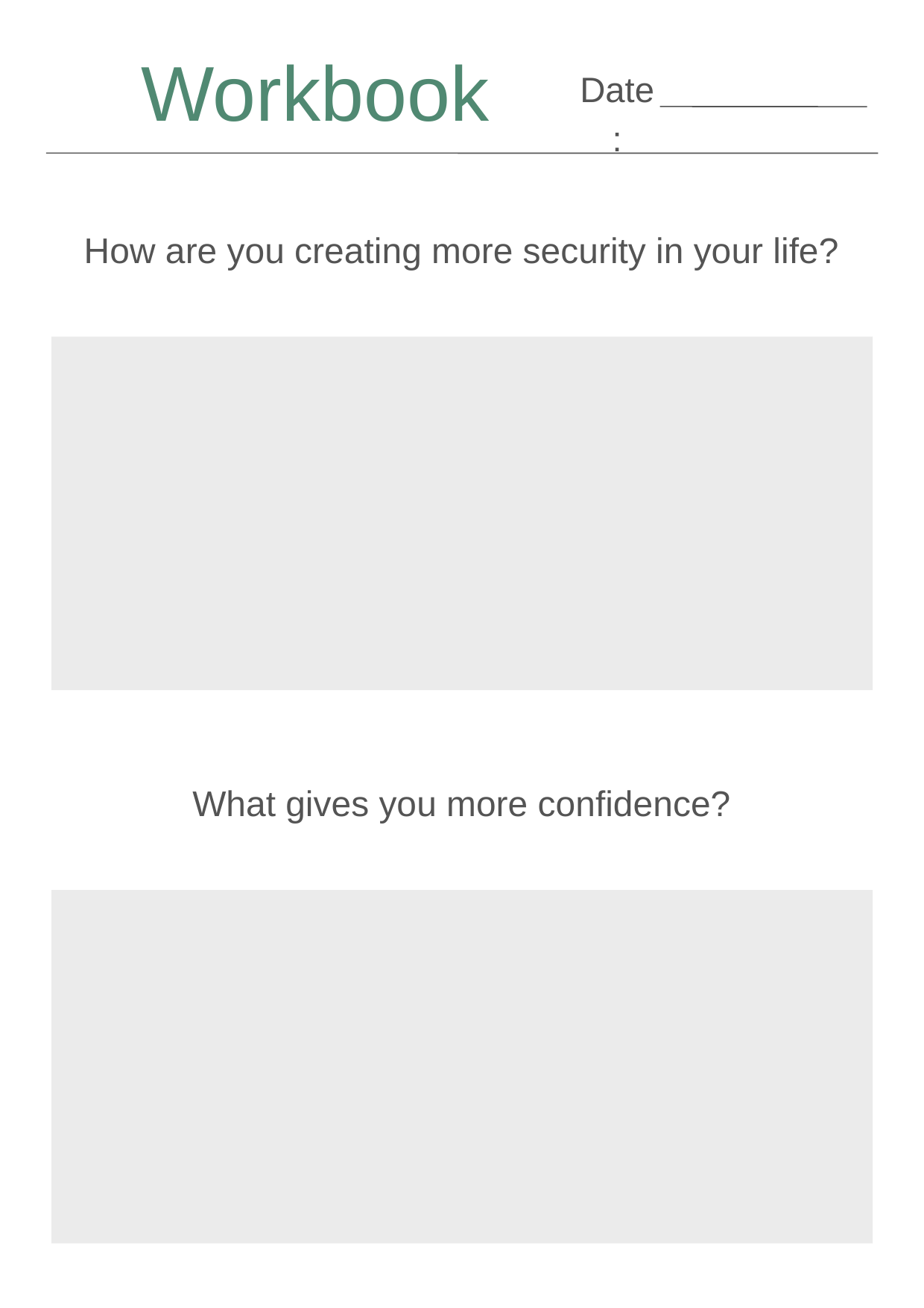

Workbook
Date:

How are you creating more security in your life?

What gives you more confidence?